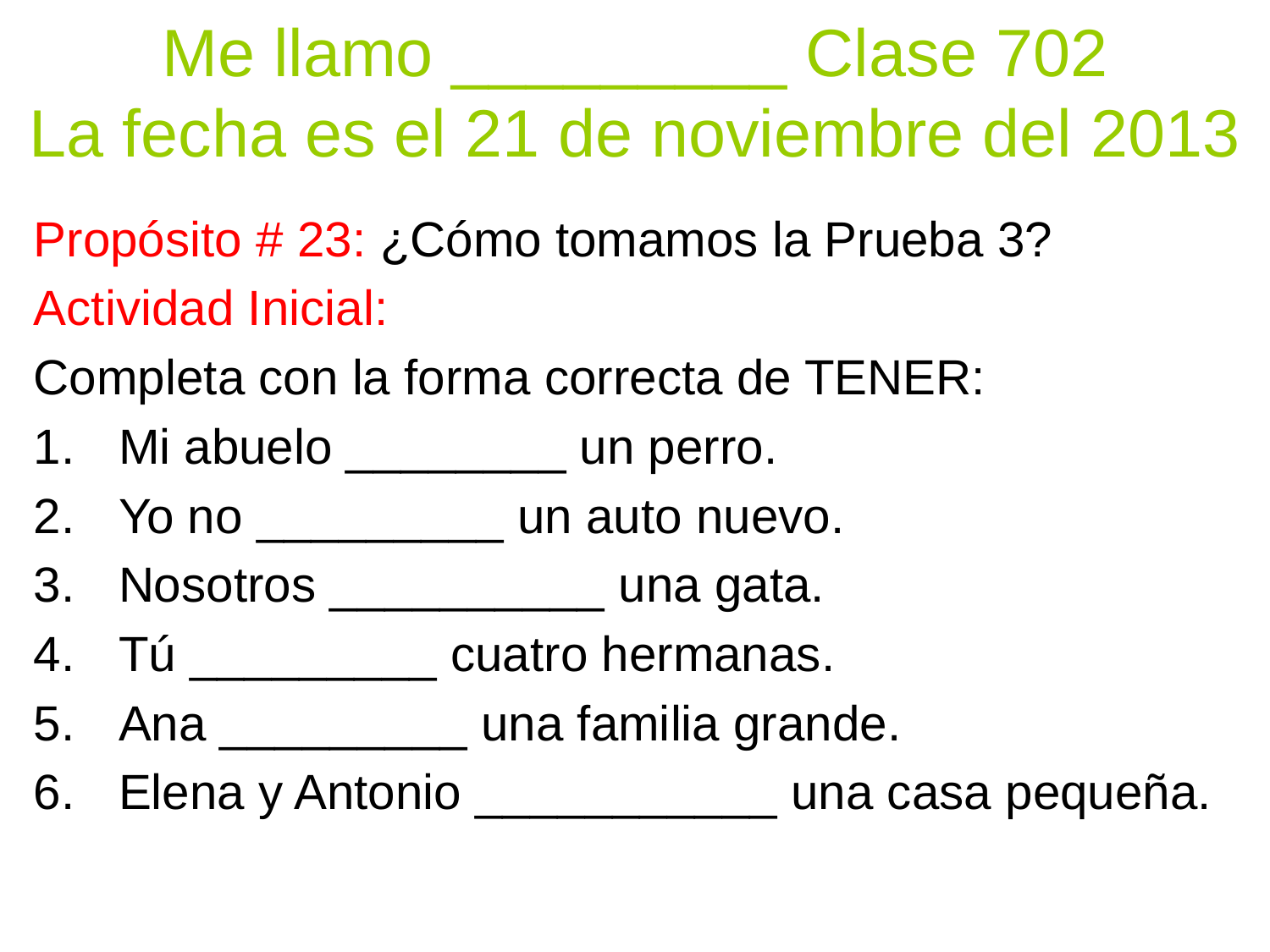

# Me llamo _________ Clase 702 La fecha es el 21 de noviembre del 2013
Propósito # 23: ¿Cómo tomamos la Prueba 3?
Actividad Inicial:
Completa con la forma correcta de TENER:
Mi abuelo ________ un perro.
Yo no _________ un auto nuevo.
Nosotros __________ una gata.
Tú _________ cuatro hermanas.
Ana _________ una familia grande.
Elena y Antonio ___________ una casa pequeña.